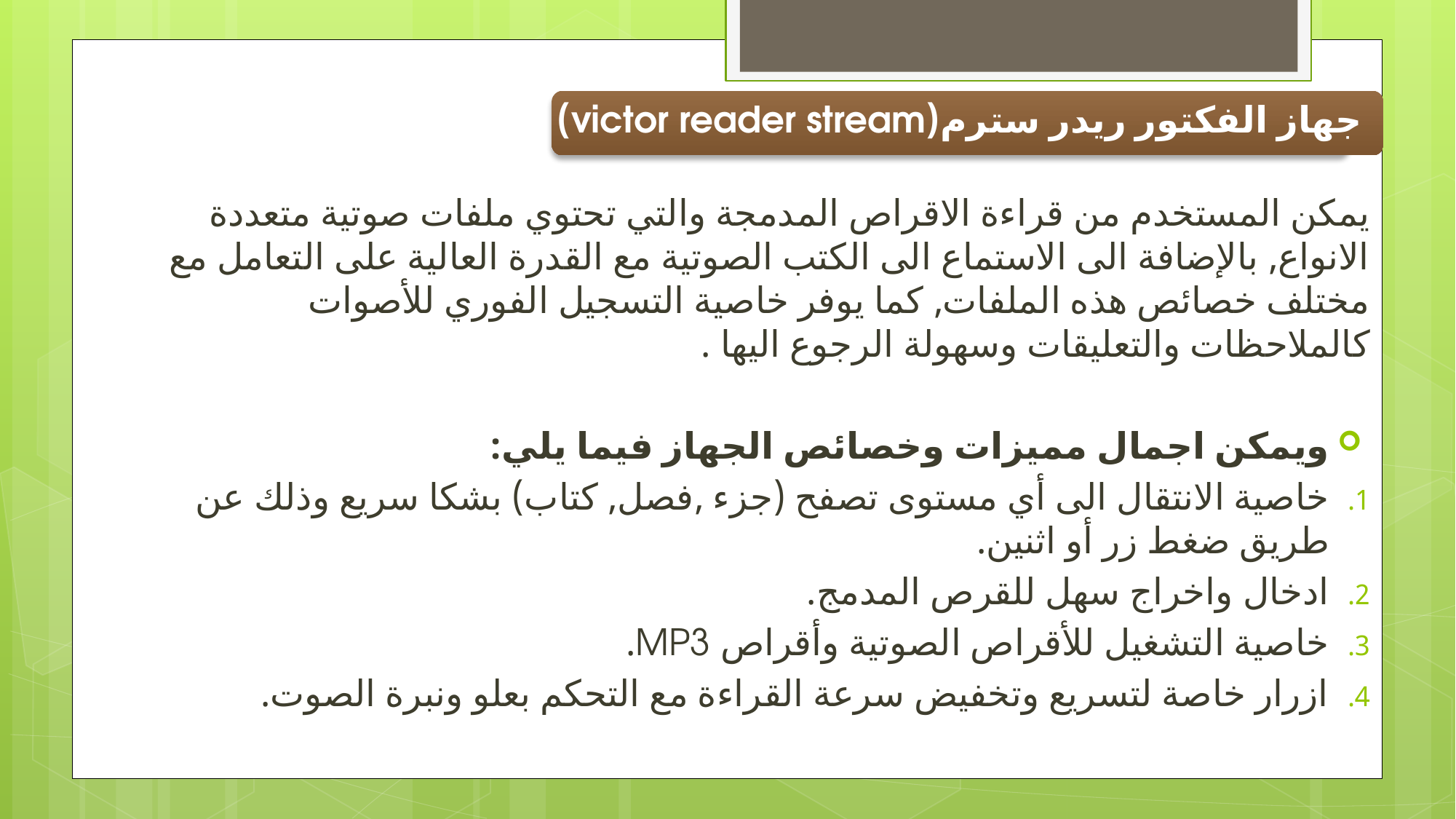

جهاز الفكتور ريدر سترم(victor reader stream)

يمكن المستخدم من قراءة الاقراص المدمجة والتي تحتوي ملفات صوتية متعددة الانواع, بالإضافة الى الاستماع الى الكتب الصوتية مع القدرة العالية على التعامل مع مختلف خصائص هذه الملفات, كما يوفر خاصية التسجيل الفوري للأصوات كالملاحظات والتعليقات وسهولة الرجوع اليها .

ويمكن اجمال مميزات وخصائص الجهاز فيما يلي:
خاصية الانتقال الى أي مستوى تصفح (جزء ,فصل, كتاب) بشكا سريع وذلك عن طريق ضغط زر أو اثنين.
ادخال واخراج سهل للقرص المدمج.
خاصية التشغيل للأقراص الصوتية وأقراص MP3.
ازرار خاصة لتسريع وتخفيض سرعة القراءة مع التحكم بعلو ونبرة الصوت.